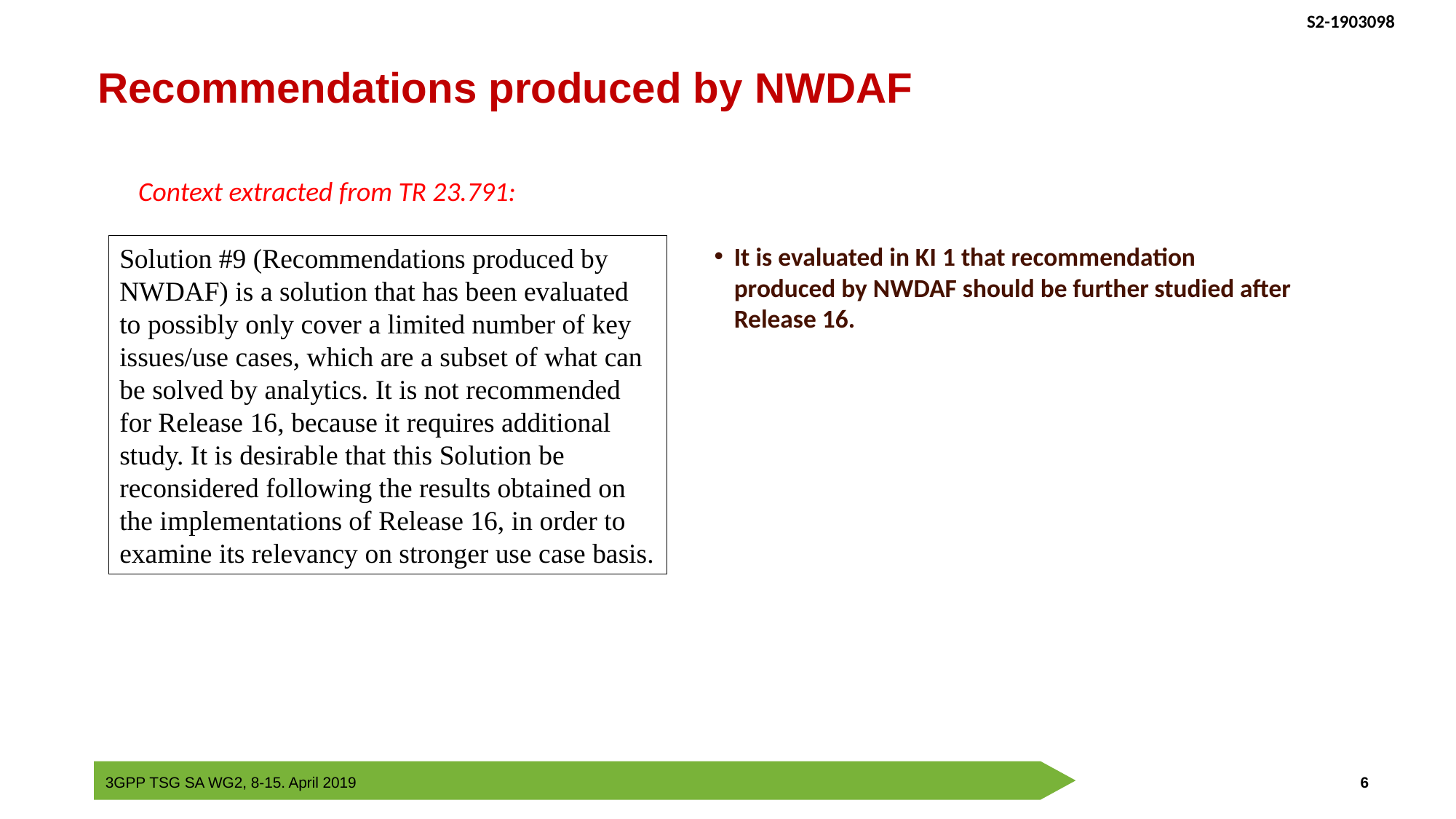

Recommendations produced by NWDAF
Context extracted from TR 23.791:
Solution #9 (Recommendations produced by NWDAF) is a solution that has been evaluated to possibly only cover a limited number of key issues/use cases, which are a subset of what can be solved by analytics. It is not recommended for Release 16, because it requires additional study. It is desirable that this Solution be reconsidered following the results obtained on the implementations of Release 16, in order to examine its relevancy on stronger use case basis.
It is evaluated in KI 1 that recommendation produced by NWDAF should be further studied after Release 16.